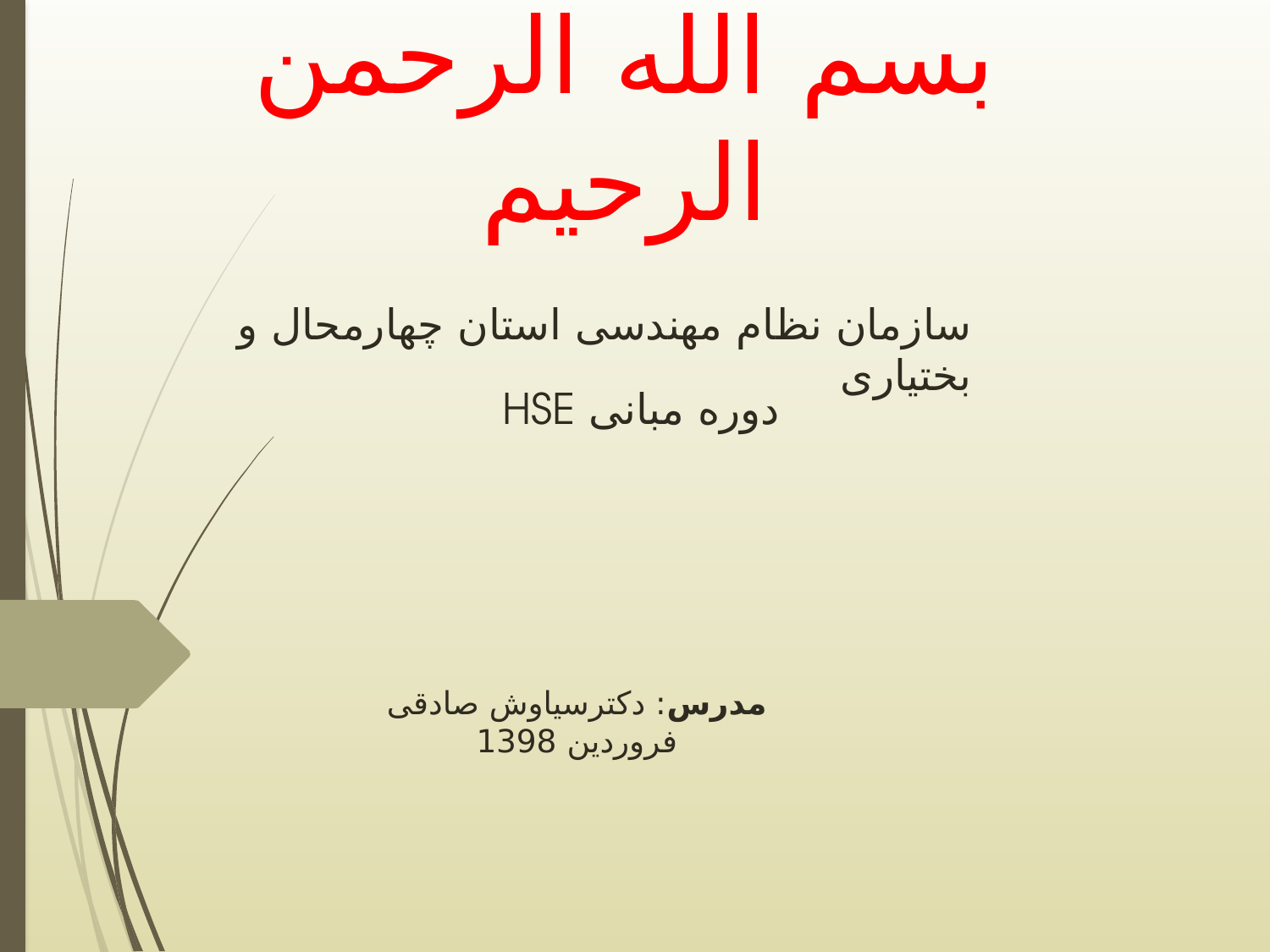

# بسم الله الرحمن الرحیم
سازمان نظام مهندسی استان چهارمحال و بختیاری
دوره مبانی HSE
مدرس: دکترسیاوش صادقی
فروردین 1398